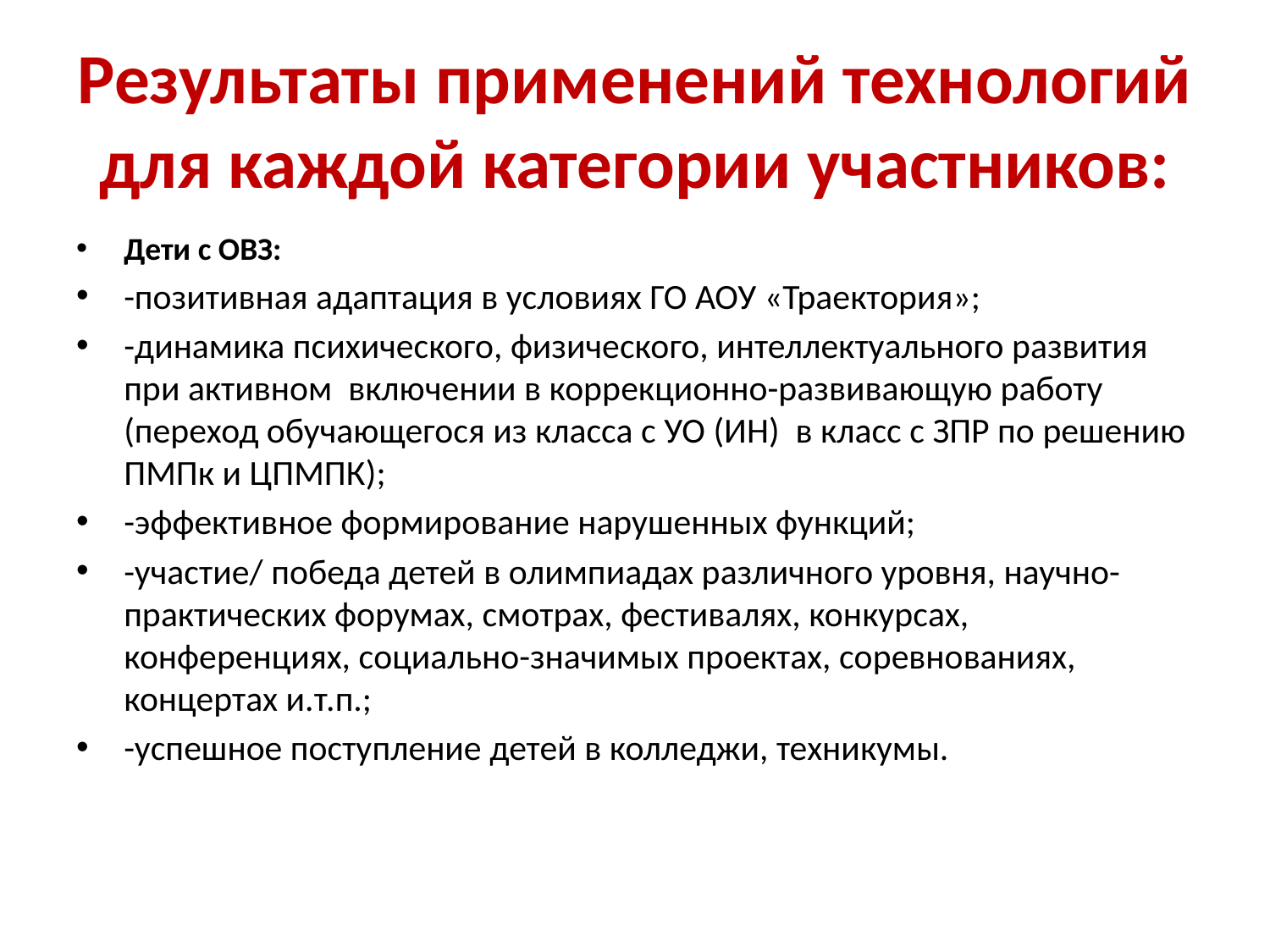

# Результаты применений технологий для каждой категории участников:
Дети с ОВЗ:
-позитивная адаптация в условиях ГО АОУ «Траектория»;
-динамика психического, физического, интеллектуального развития при активном  включении в коррекционно-развивающую работу (переход обучающегося из класса с УО (ИН)  в класс с ЗПР по решению ПМПк и ЦПМПК);
-эффективное формирование нарушенных функций;
-участие/ победа детей в олимпиадах различного уровня, научно-практических форумах, смотрах, фестивалях, конкурсах, конференциях, социально-значимых проектах, соревнованиях, концертах и.т.п.;
-успешное поступление детей в колледжи, техникумы.